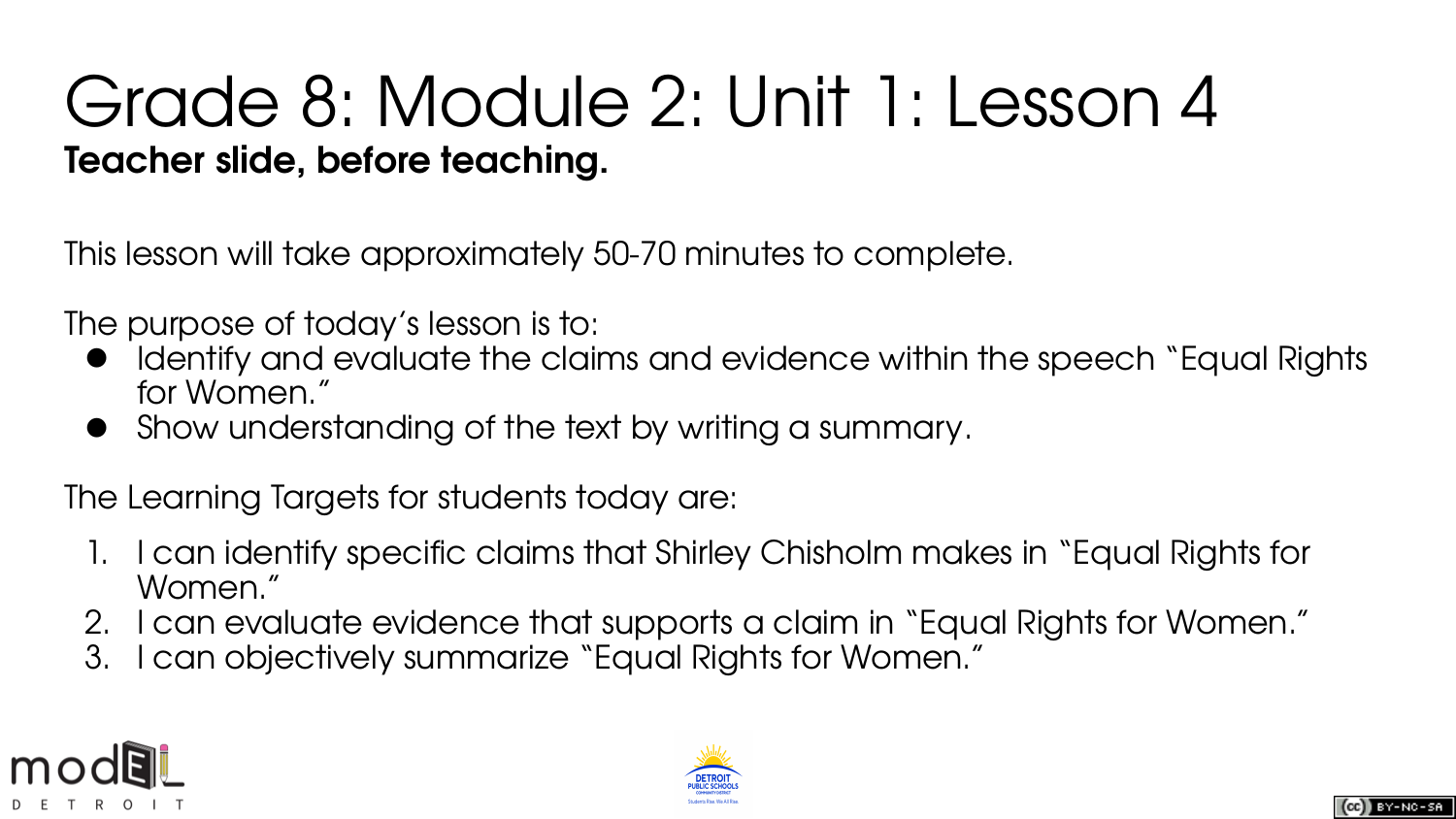

# Grade 8: Module 2: Unit 1: Lesson 4
Teacher slide, before teaching.
This lesson will take approximately 50-70 minutes to complete.

The purpose of today’s lesson is to:
Identify and evaluate the claims and evidence within the speech “Equal Rights for Women.”
Show understanding of the text by writing a summary.

The Learning Targets for students today are:
I can identify specific claims that Shirley Chisholm makes in “Equal Rights for Women.”
I can evaluate evidence that supports a claim in “Equal Rights for Women.”
I can objectively summarize “Equal Rights for Women.”